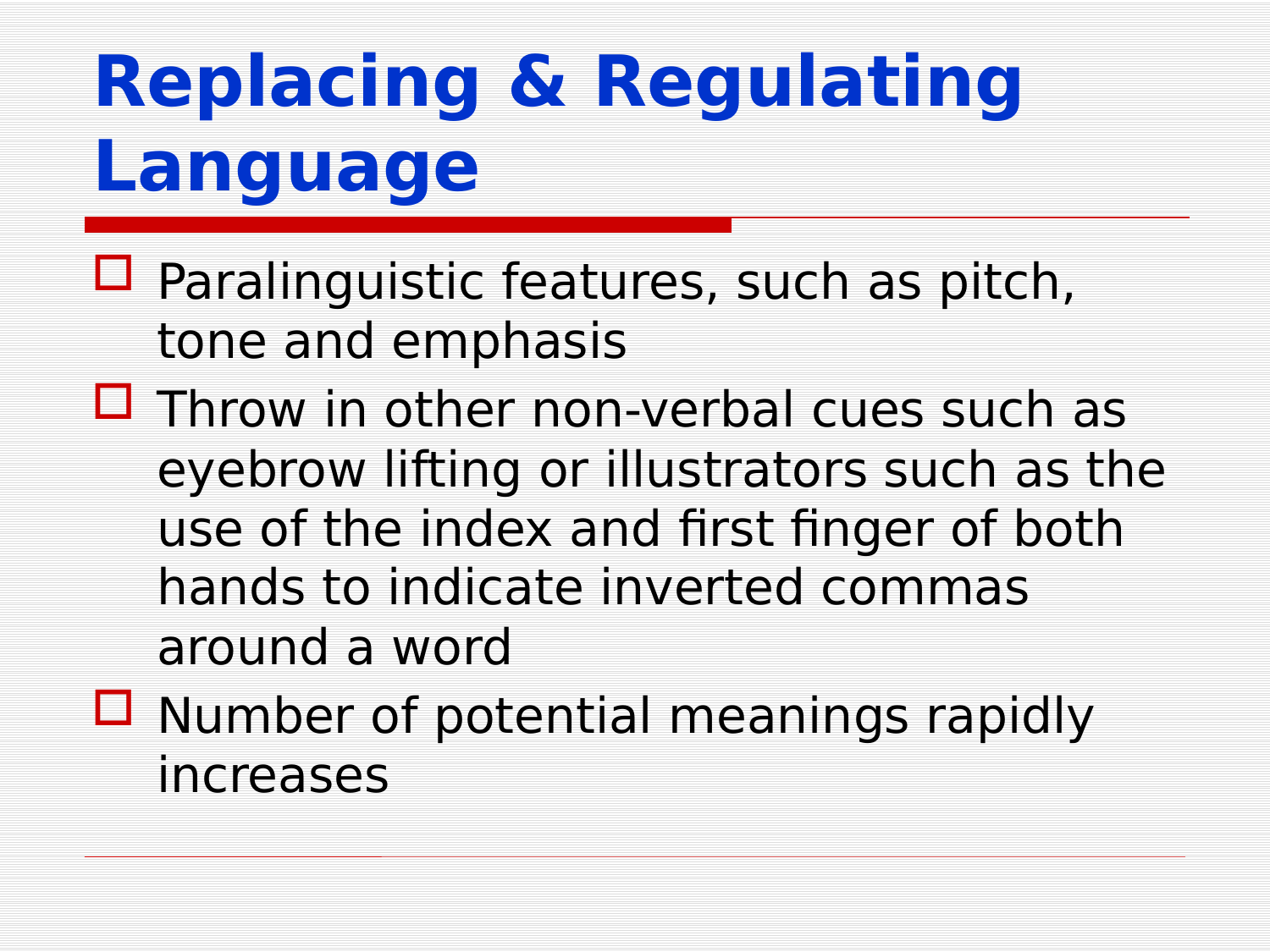

# Replacing & Regulating Language
Paralinguistic features, such as pitch, tone and emphasis
Throw in other non-verbal cues such as eyebrow lifting or illustrators such as the use of the index and first finger of both hands to indicate inverted commas around a word
Number of potential meanings rapidly increases